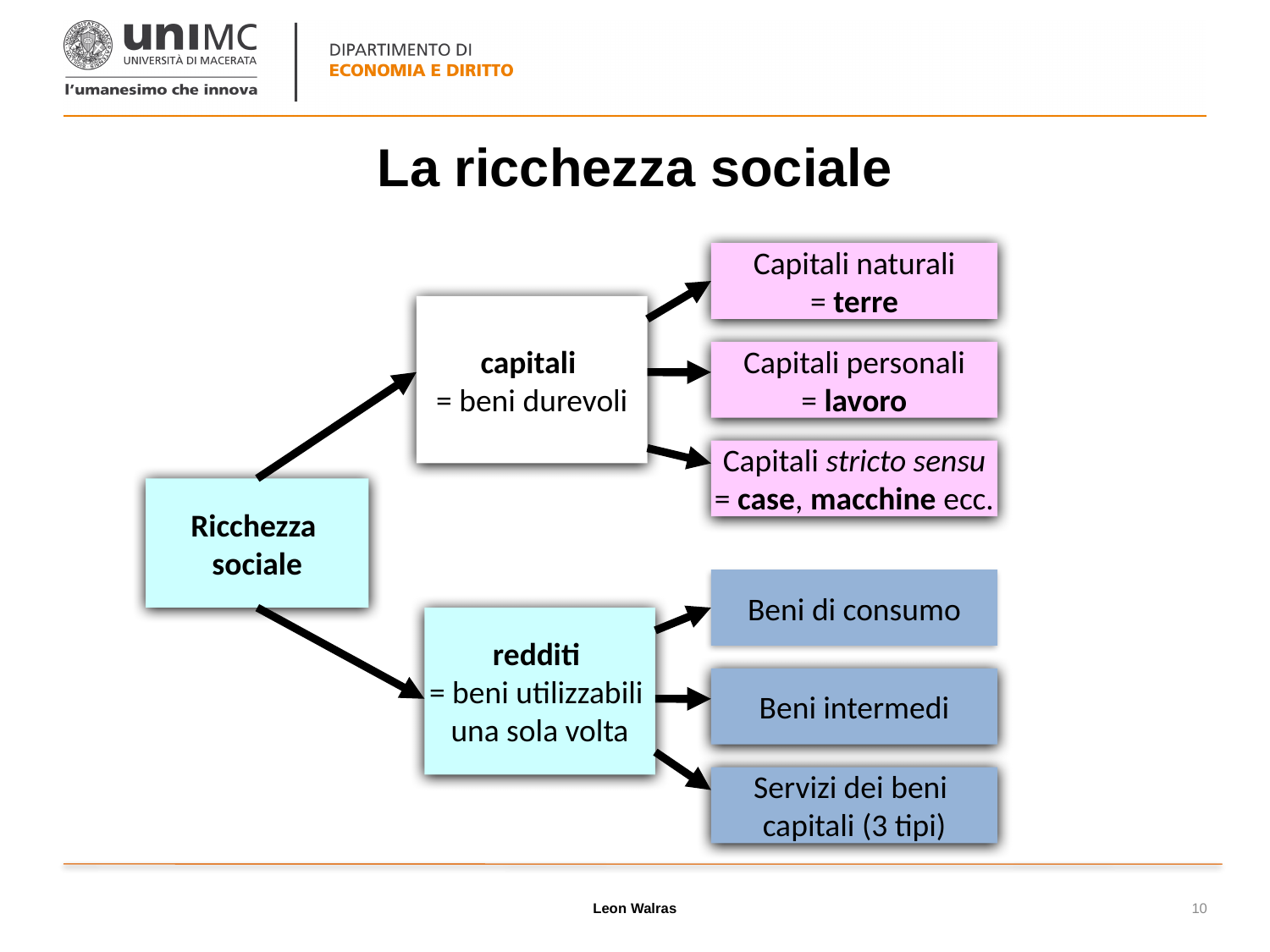

# La ricchezza sociale
Capitali naturali
= terre

capitali
= beni durevoli
Capitali personali
= lavoro

Capitali stricto sensu
= case, macchine ecc.

Ricchezza
sociale
Beni di consumo

redditi
= beni utilizzabili
una sola volta

Beni intermedi

Servizi dei beni
capitali (3 tipi)
Leon Walras
10